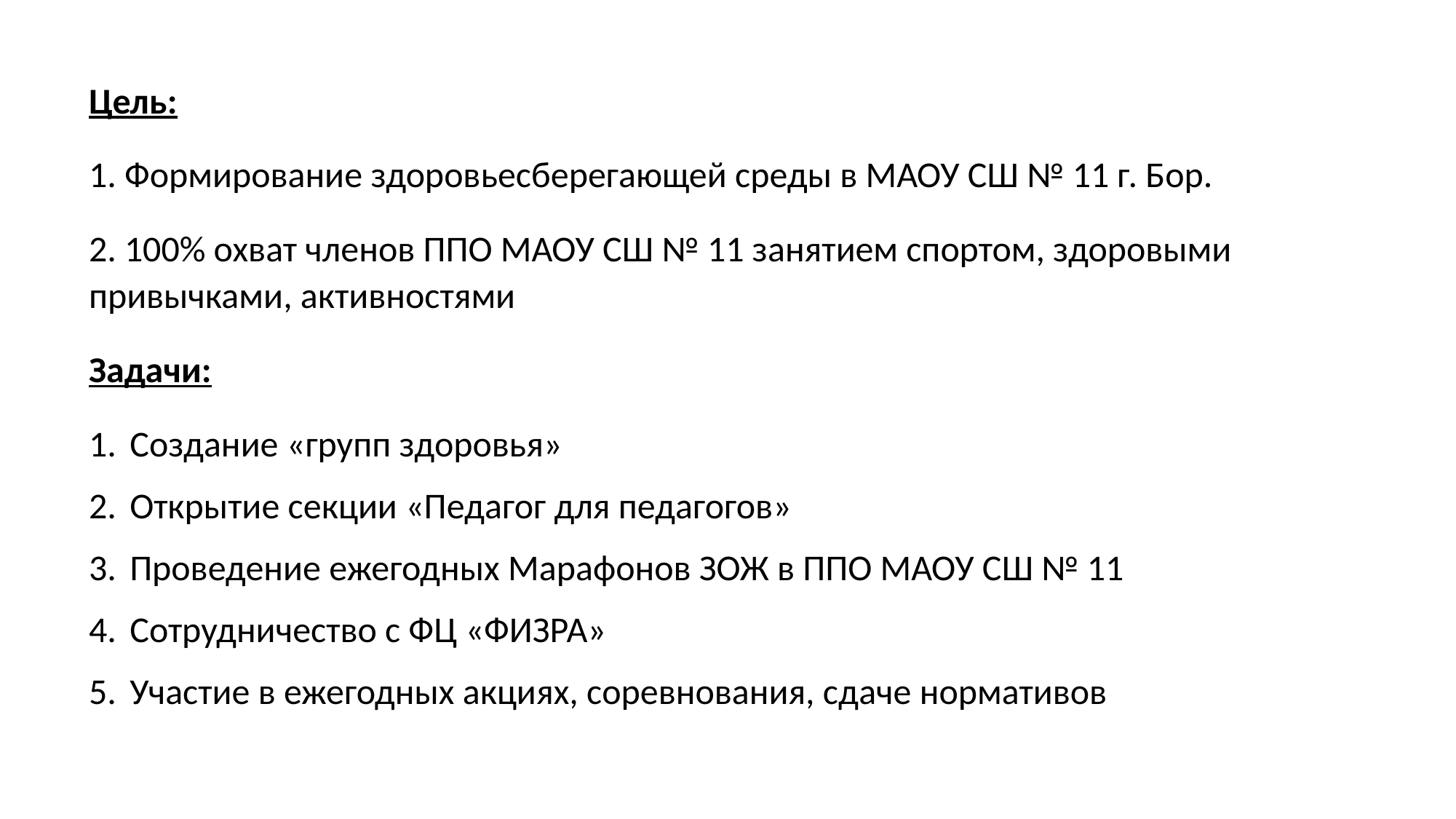

Цель:
1. Формирование здоровьесберегающей среды в МАОУ СШ № 11 г. Бор.
2. 100% охват членов ППО МАОУ СШ № 11 занятием спортом, здоровыми привычками, активностями
Задачи:
Создание «групп здоровья»
Открытие секции «Педагог для педагогов»
Проведение ежегодных Марафонов ЗОЖ в ППО МАОУ СШ № 11
Сотрудничество с ФЦ «ФИЗРА»
Участие в ежегодных акциях, соревнования, сдаче нормативов